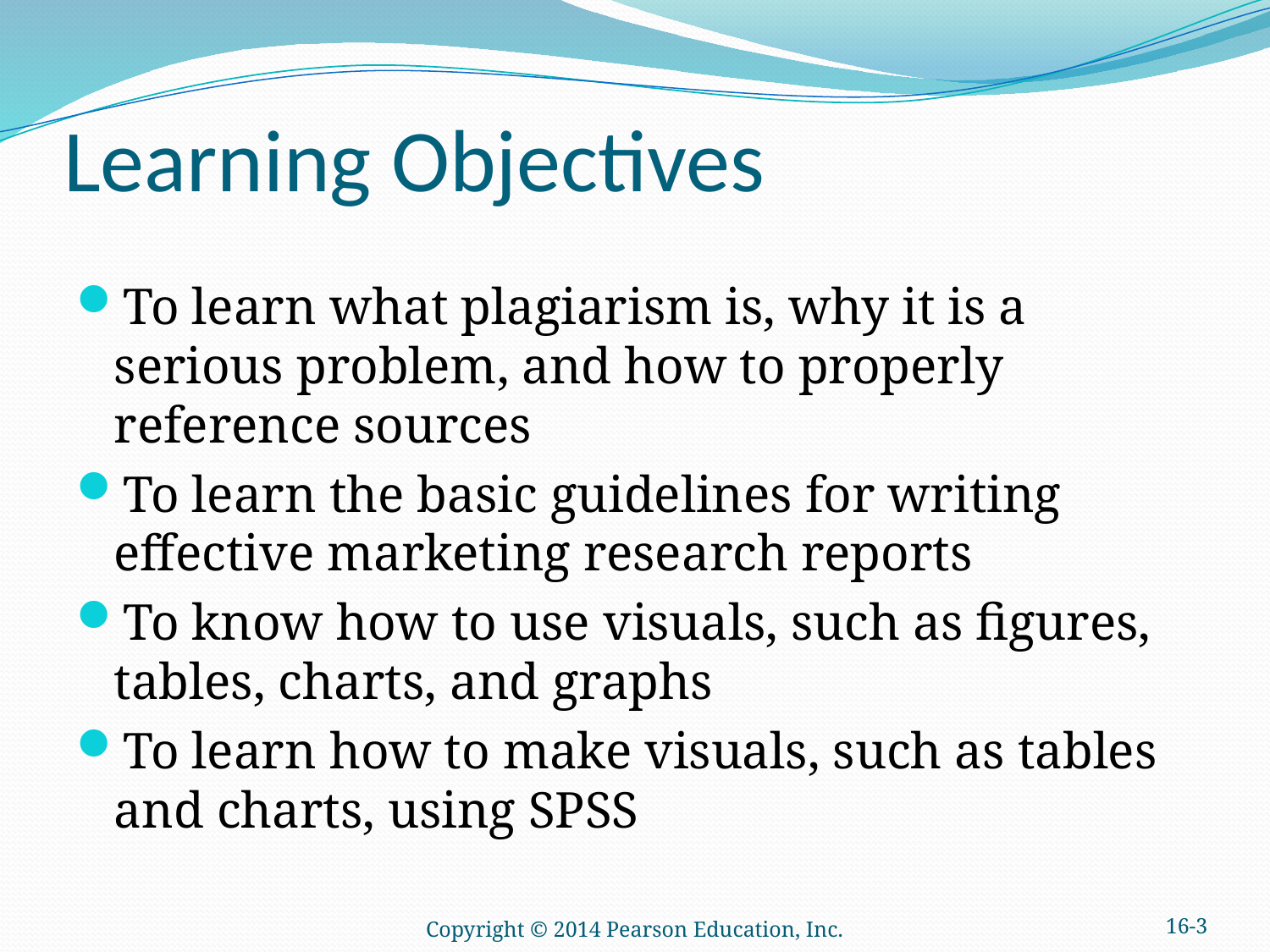

# Learning Objectives
To learn what plagiarism is, why it is a serious problem, and how to properly reference sources
To learn the basic guidelines for writing effective marketing research reports
To know how to use visuals, such as figures, tables, charts, and graphs
To learn how to make visuals, such as tables and charts, using SPSS